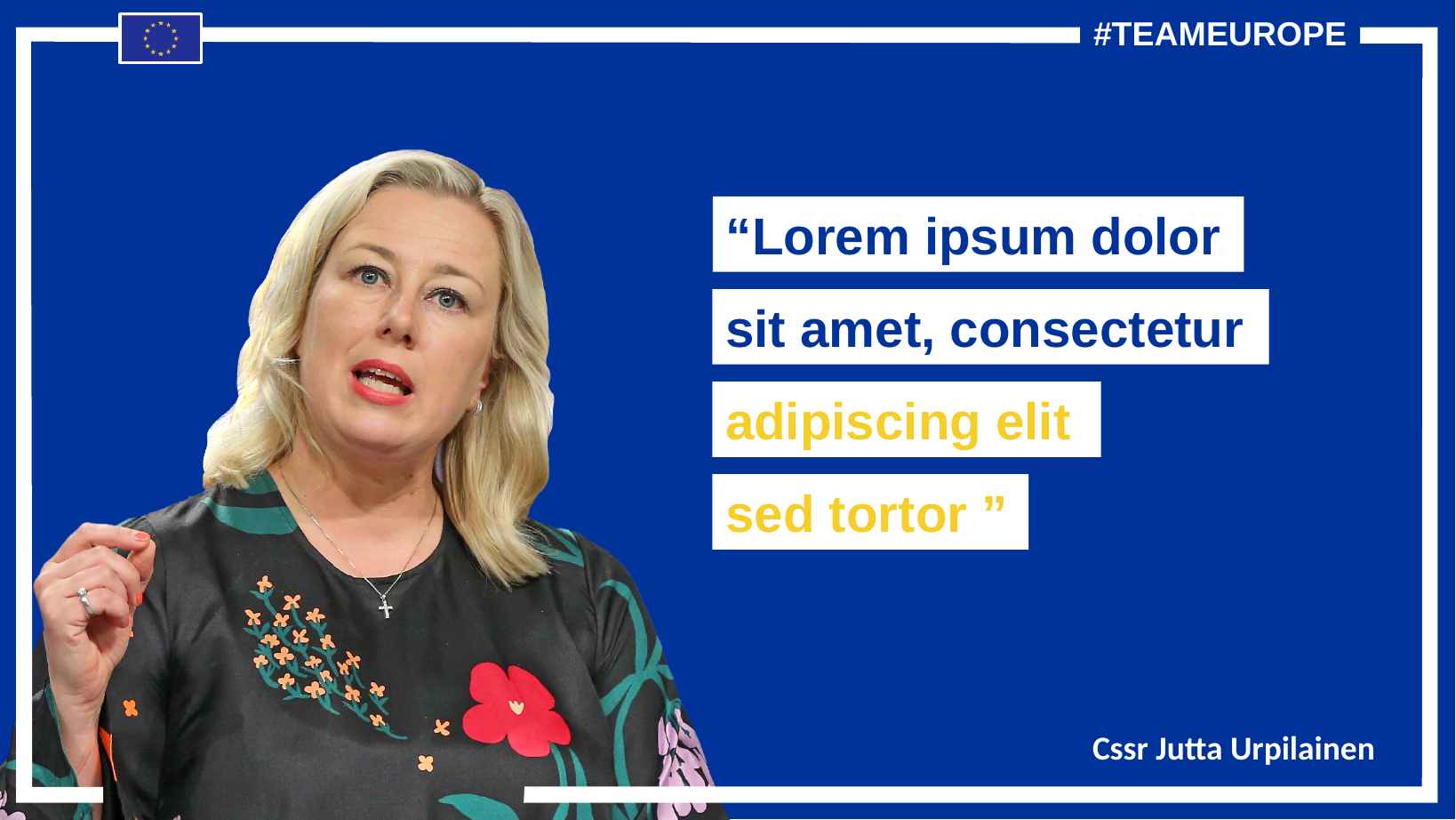

“Lorem ipsum dolor
sit amet, consectetur
adipiscing elit
sed tortor ”
Cssr Jutta Urpilainen